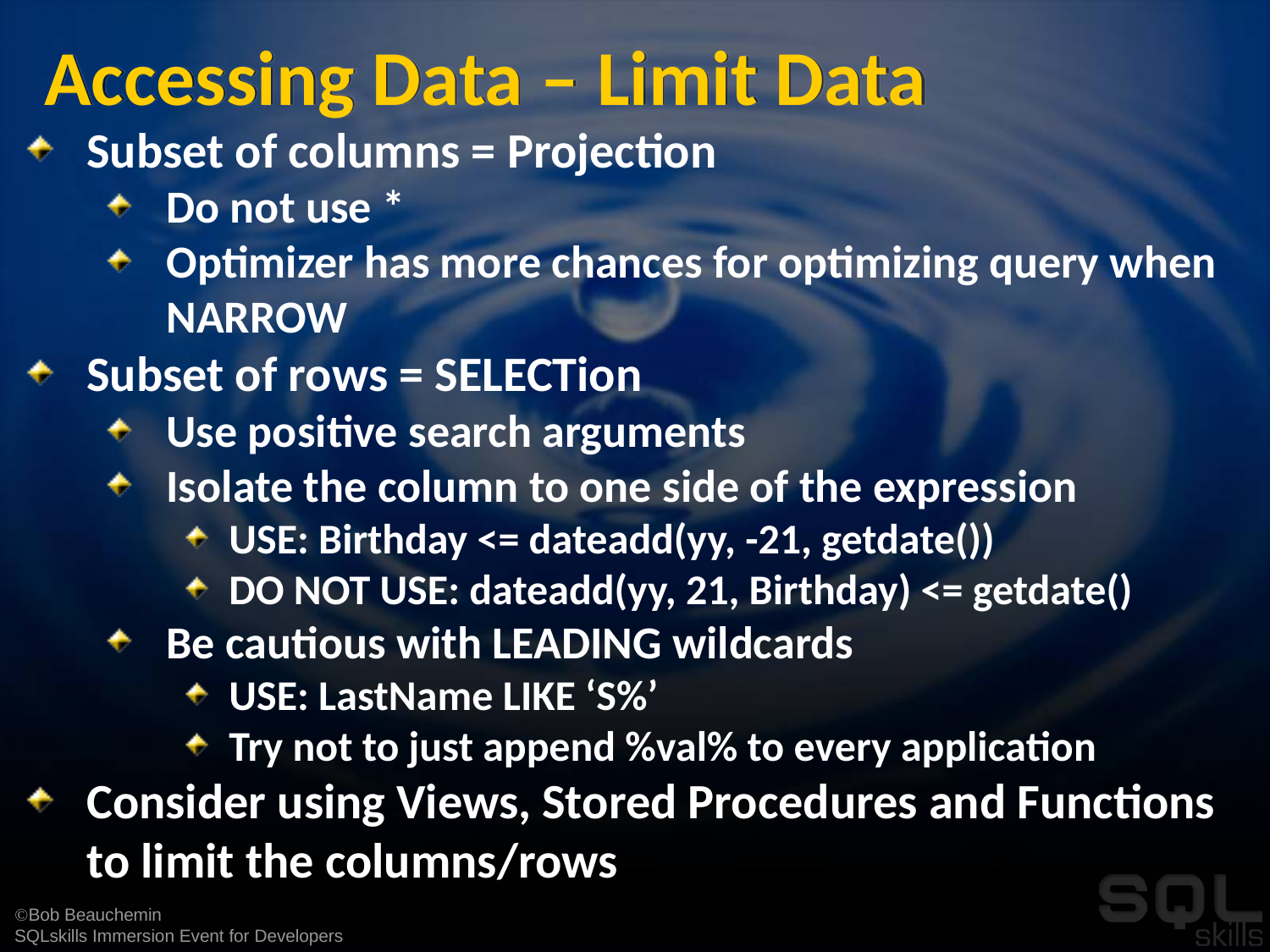

# Accessing Data – Limit Data
Subset of columns = Projection
Do not use *
Optimizer has more chances for optimizing query when NARROW
Subset of rows = SELECTion
Use positive search arguments
Isolate the column to one side of the expression
USE: Birthday <= dateadd(yy, -21, getdate())
DO NOT USE: dateadd(yy, 21, Birthday) <= getdate()
Be cautious with LEADING wildcards
USE: LastName LIKE ‘S%’
Try not to just append %val% to every application
Consider using Views, Stored Procedures and Functions to limit the columns/rows